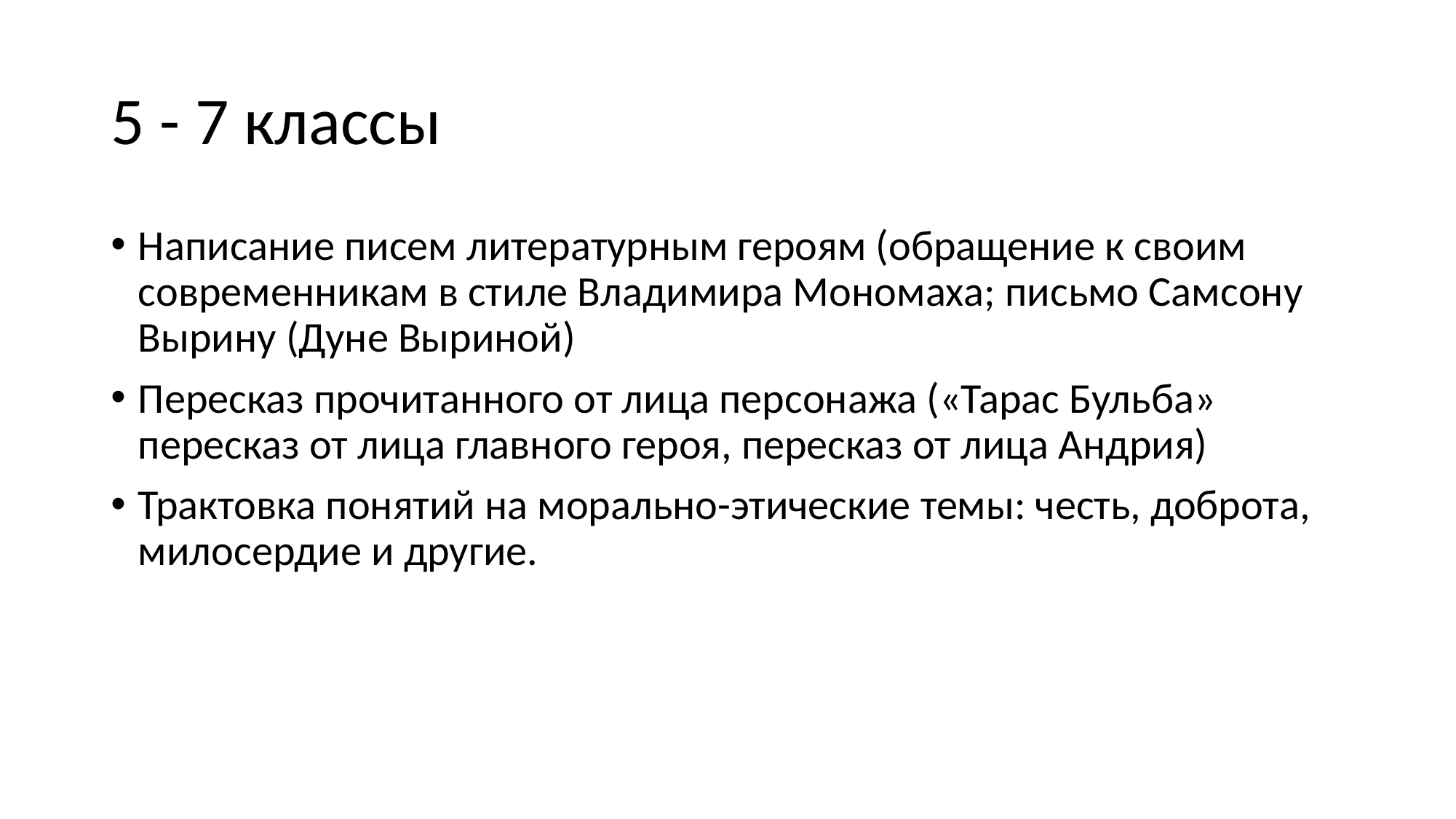

# 5 - 7 классы
Написание писем литературным героям (обращение к своим современникам в стиле Владимира Мономаха; письмо Самсону Вырину (Дуне Выриной)
Пересказ прочитанного от лица персонажа («Тарас Бульба» пересказ от лица главного героя, пересказ от лица Андрия)
Трактовка понятий на морально-этические темы: честь, доброта, милосердие и другие.